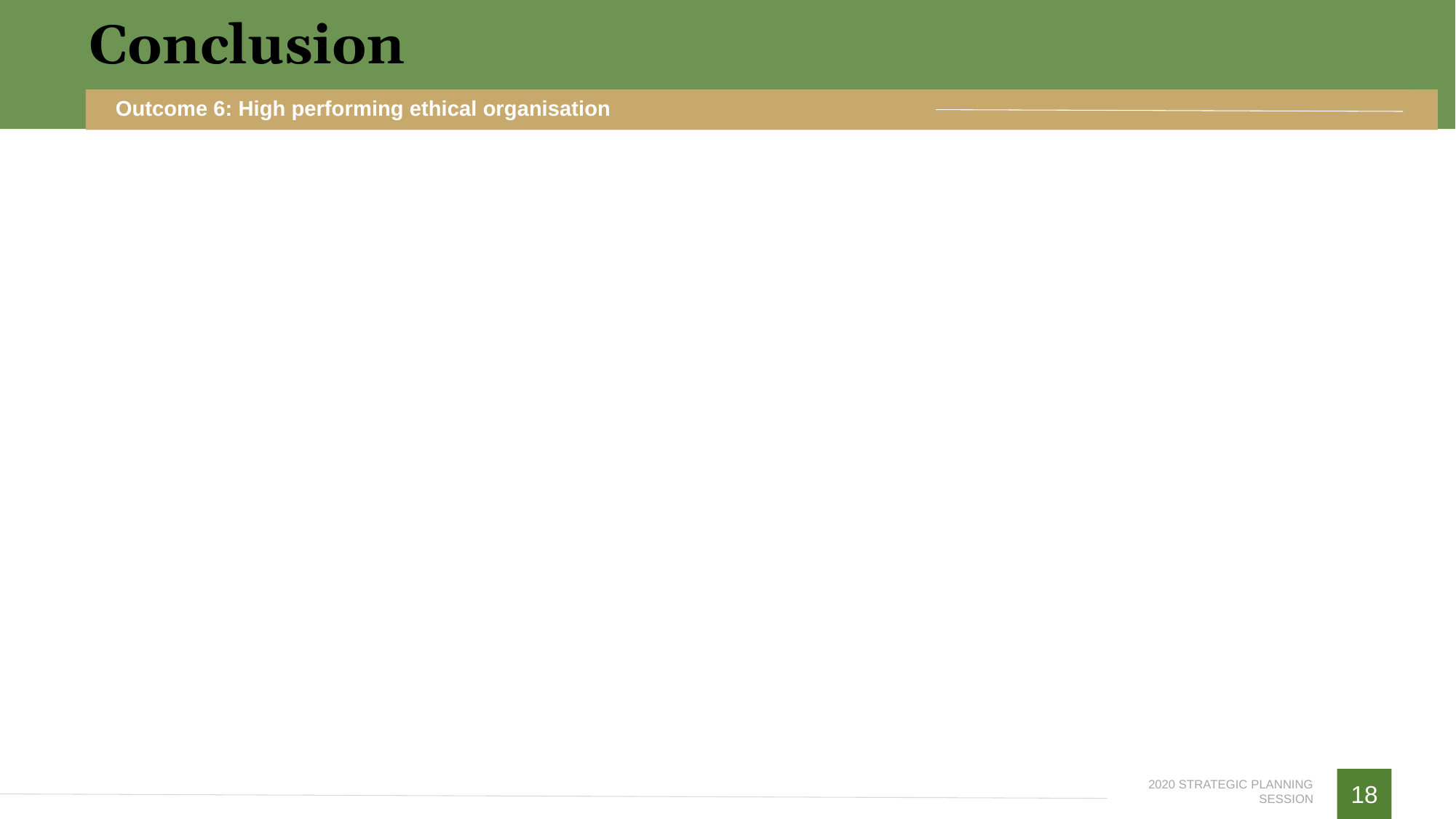

Conclusion

Outcome 6: High performing ethical organisation